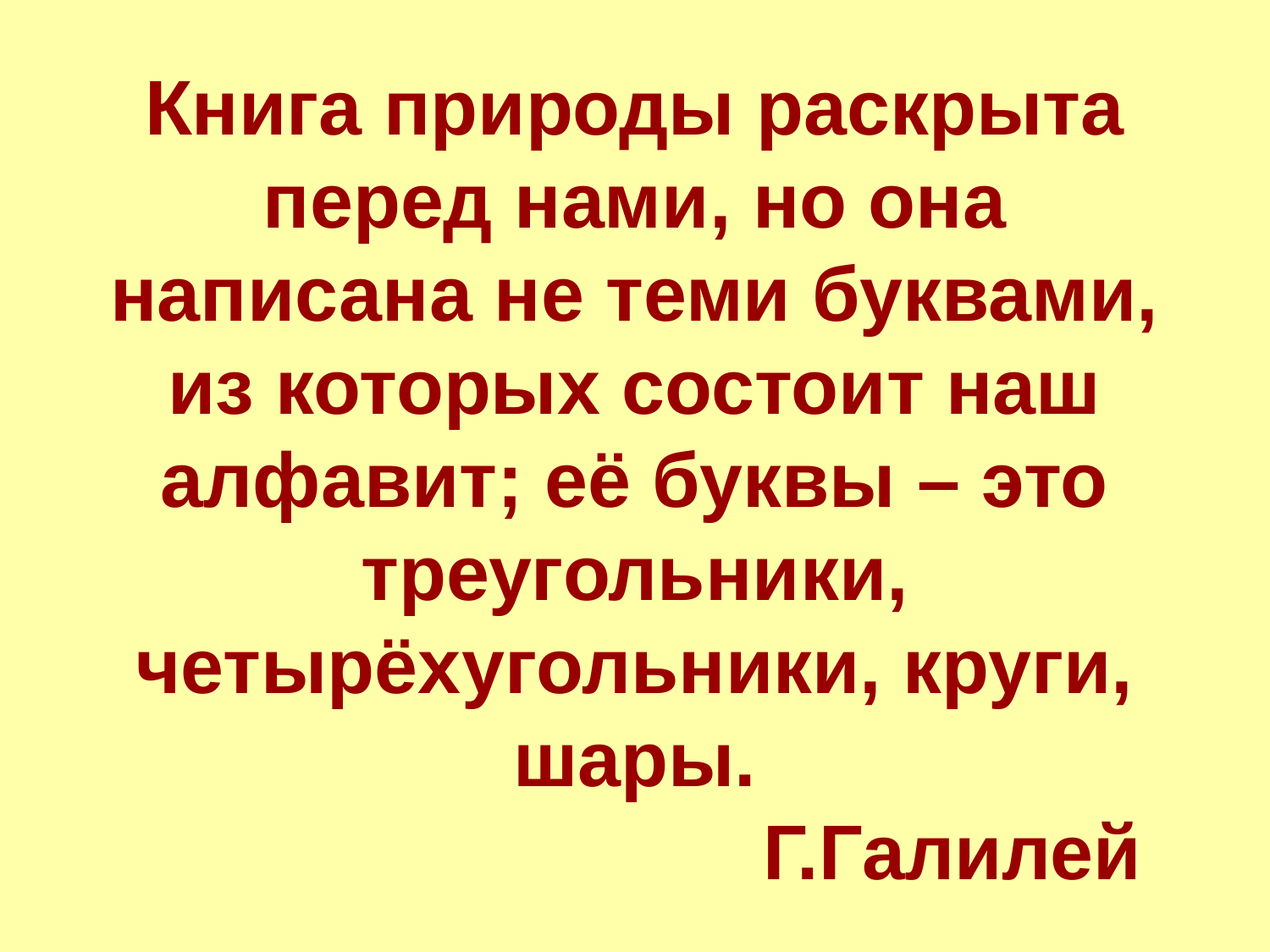

# Книга природы раскрыта перед нами, но она написана не теми буквами, из которых состоит наш алфавит; её буквы – это треугольники, четырёхугольники, круги, шары. Г.Галилей